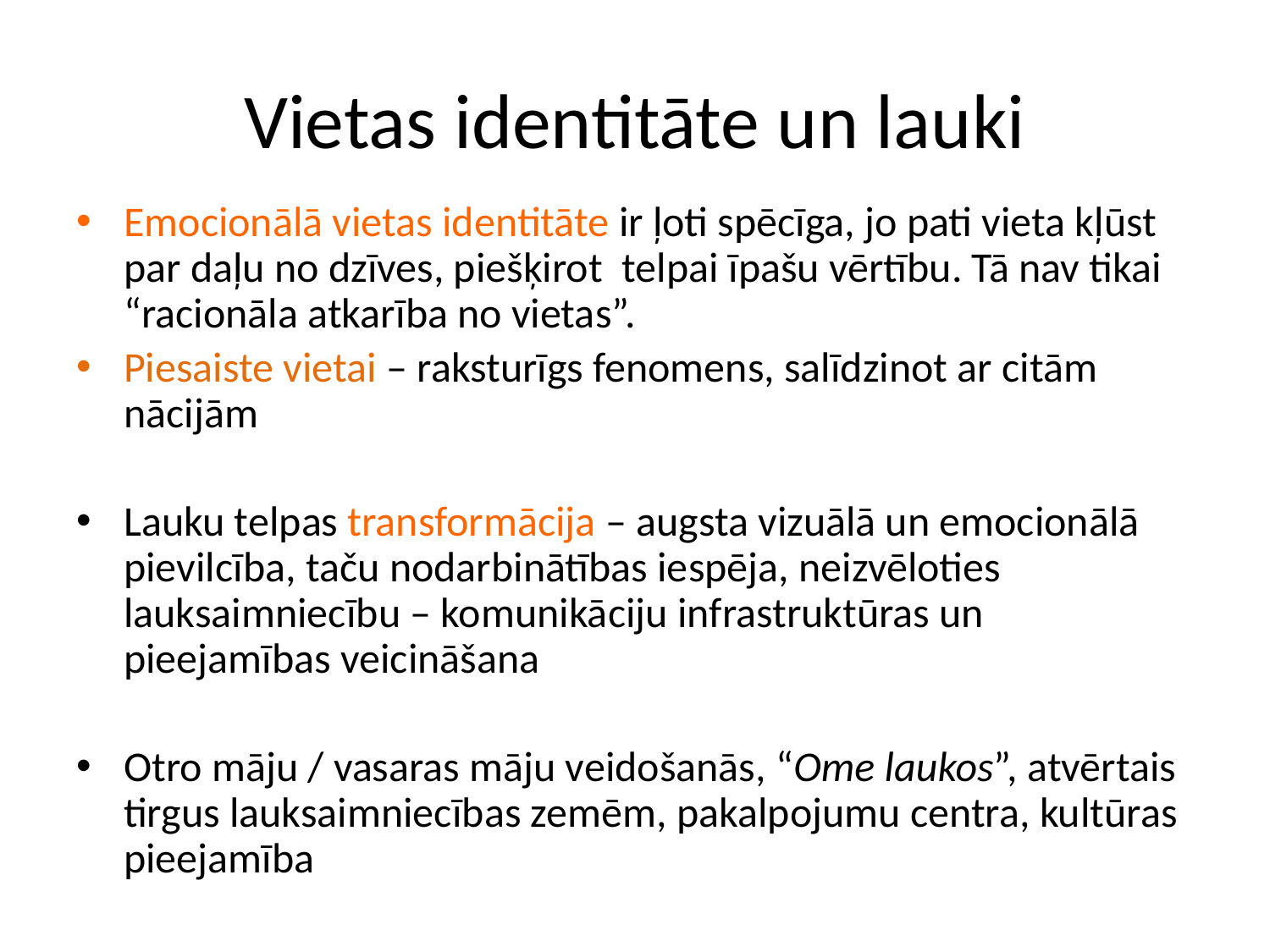

Vietas identitāte un lauki
Emocionālā vietas identitāte ir ļoti spēcīga, jo pati vieta kļūst par daļu no dzīves, piešķirot  telpai īpašu vērtību. Tā nav tikai “racionāla atkarība no vietas”.
Piesaiste vietai – raksturīgs fenomens, salīdzinot ar citām nācijām

Lauku telpas transformācija – augsta vizuālā un emocionālā  pievilcība, taču nodarbinātības iespēja, neizvēloties lauksaimniecību – komunikāciju infrastruktūras un pieejamības veicināšana

Otro māju / vasaras māju veidošanās, “Ome laukos”, atvērtais tirgus lauksaimniecības zemēm, pakalpojumu centra, kultūras pieejamība